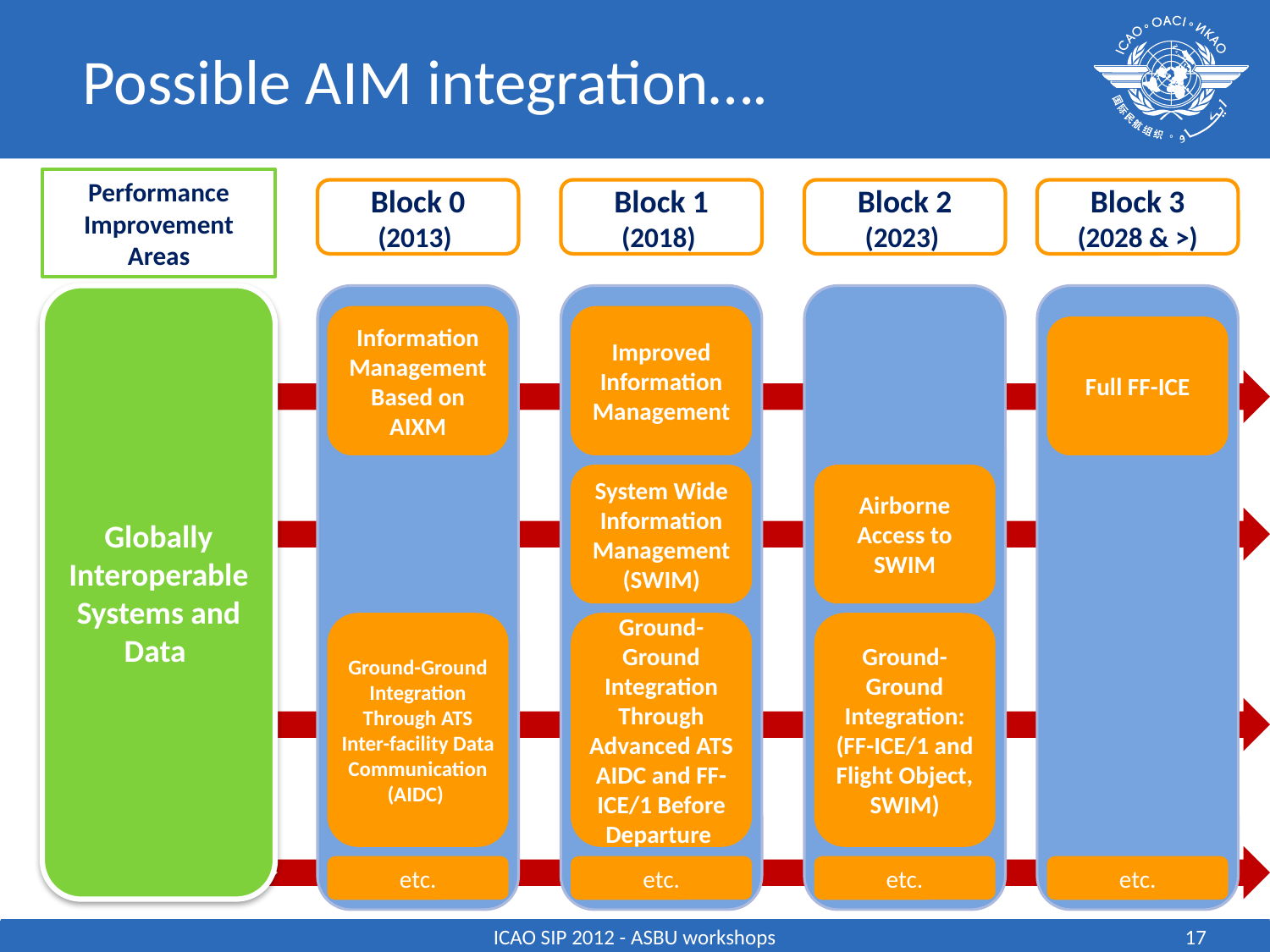

# Possible AIM integration….
Performance Improvement Areas
Block 0
(2013)
Block 1
(2018)
Block 2
(2023)
Block 3
(2028 & >)
Globally Interoperable Systems and Data

Information Management Based on AIXM
Improved Information Management
Full FF-ICE

System Wide Information Management (SWIM)
Airborne Access to SWIM

Ground-Ground Integration Through ATS Inter-facility Data Communication (AIDC)
Ground-Ground Integration Through Advanced ATS AIDC and FF-ICE/1 Before Departure
Ground-Ground Integration: (FF-ICE/1 and Flight Object, SWIM)

etc.
etc.
etc.
etc.
ICAO SIP 2012 - ASBU workshops
17